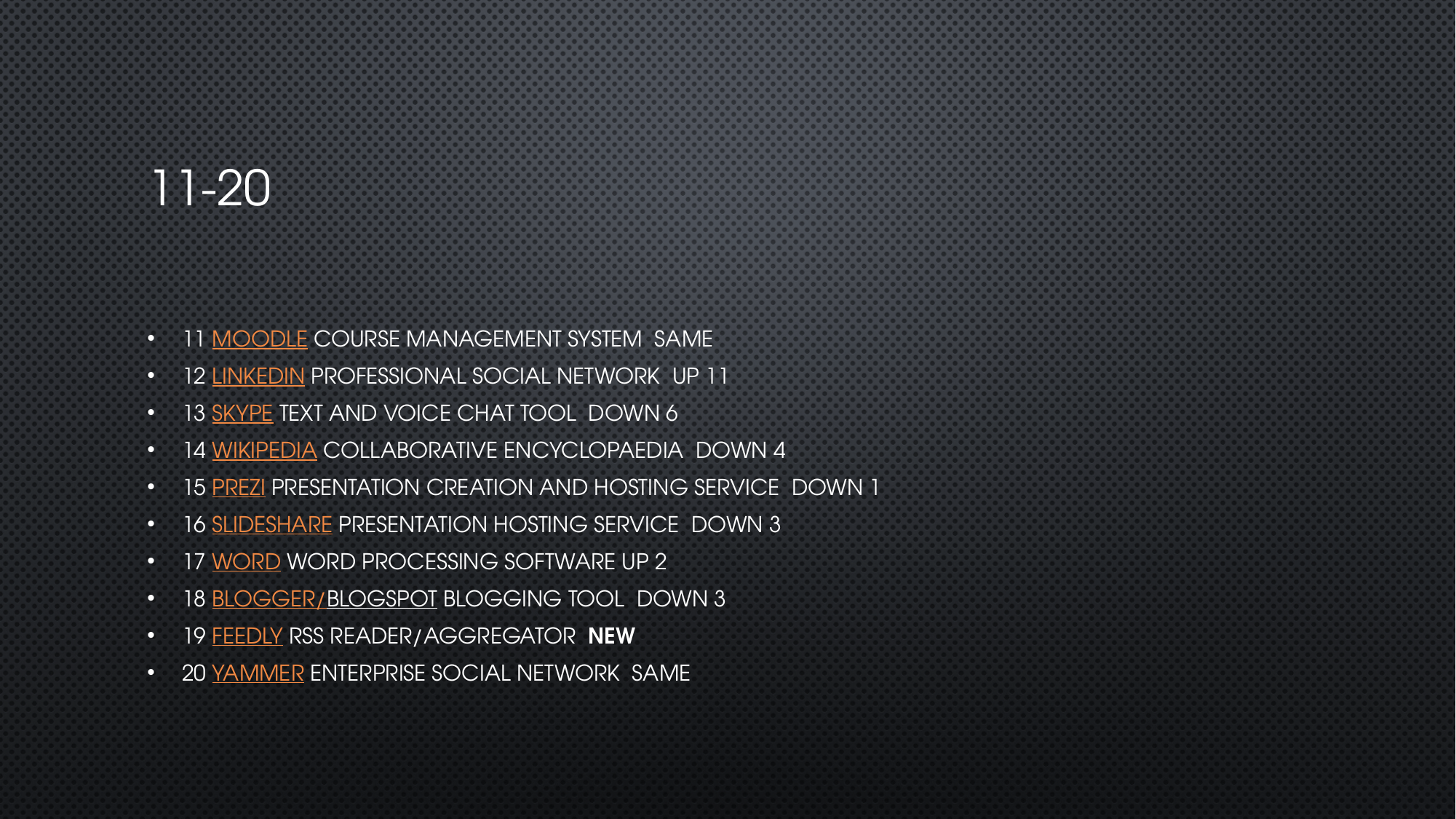

# 11-20
11 Moodle Course management system  same
12 LinkedIn Professional social network  up 11
13 Skype Text and voice chat tool  down 6
14 Wikipedia Collaborative encyclopaedia  down 4
15 Prezi Presentation creation and hosting service  down 1
16 Slideshare Presentation hosting service  down 3
17 Word Word processing software up 2
18 Blogger/Blogspot Blogging tool  down 3
19 Feedly RSS reader/aggregator  NEW
20 Yammer Enterprise social network  same